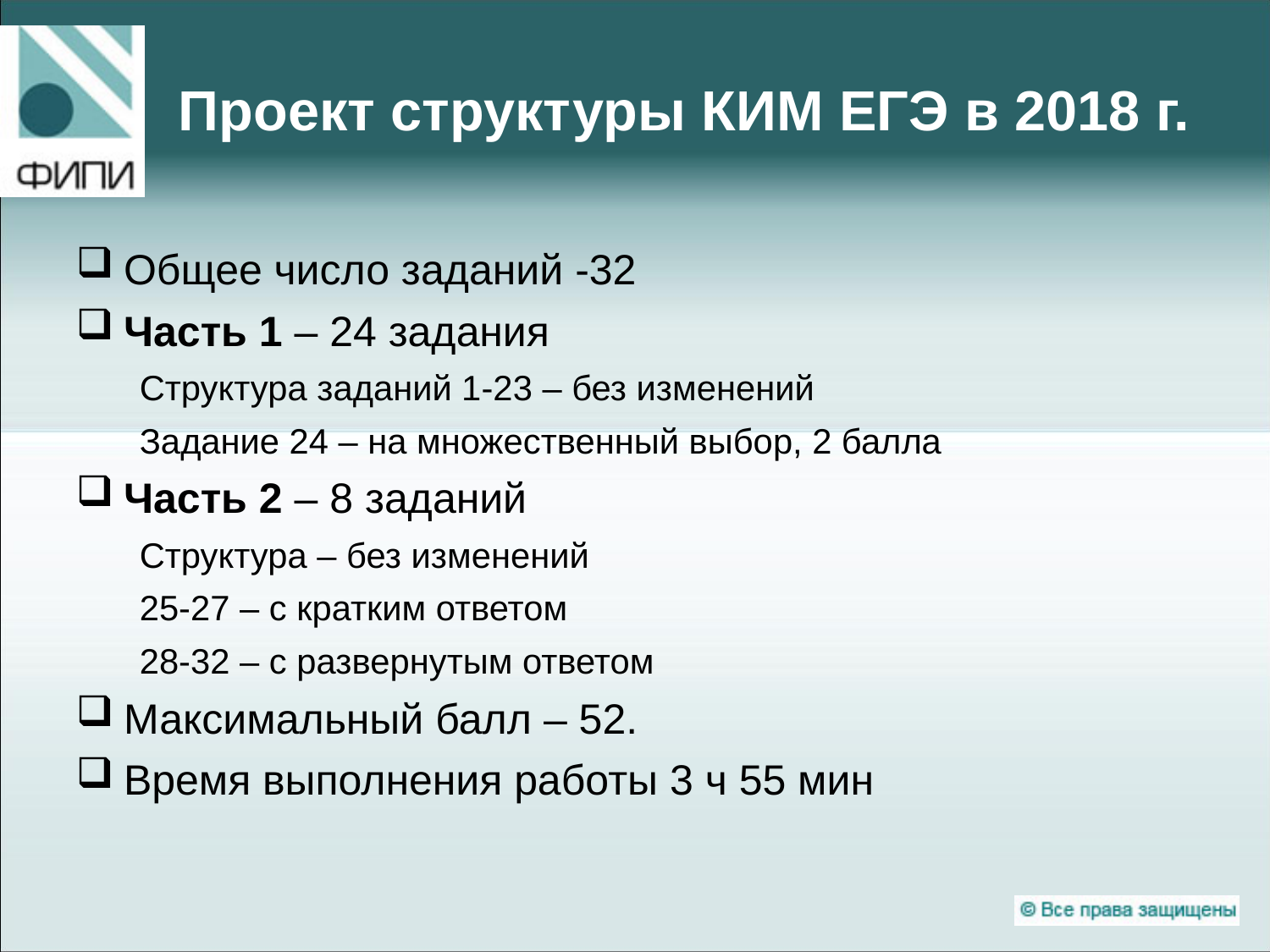

Проект структуры КИМ ЕГЭ в 2018 г.
Общее число заданий -32
Часть 1 – 24 задания
Структура заданий 1-23 – без изменений
Задание 24 – на множественный выбор, 2 балла
Часть 2 – 8 заданий
Структура – без изменений
25-27 – с кратким ответом
28-32 – с развернутым ответом
Максимальный балл – 52.
Время выполнения работы 3 ч 55 мин